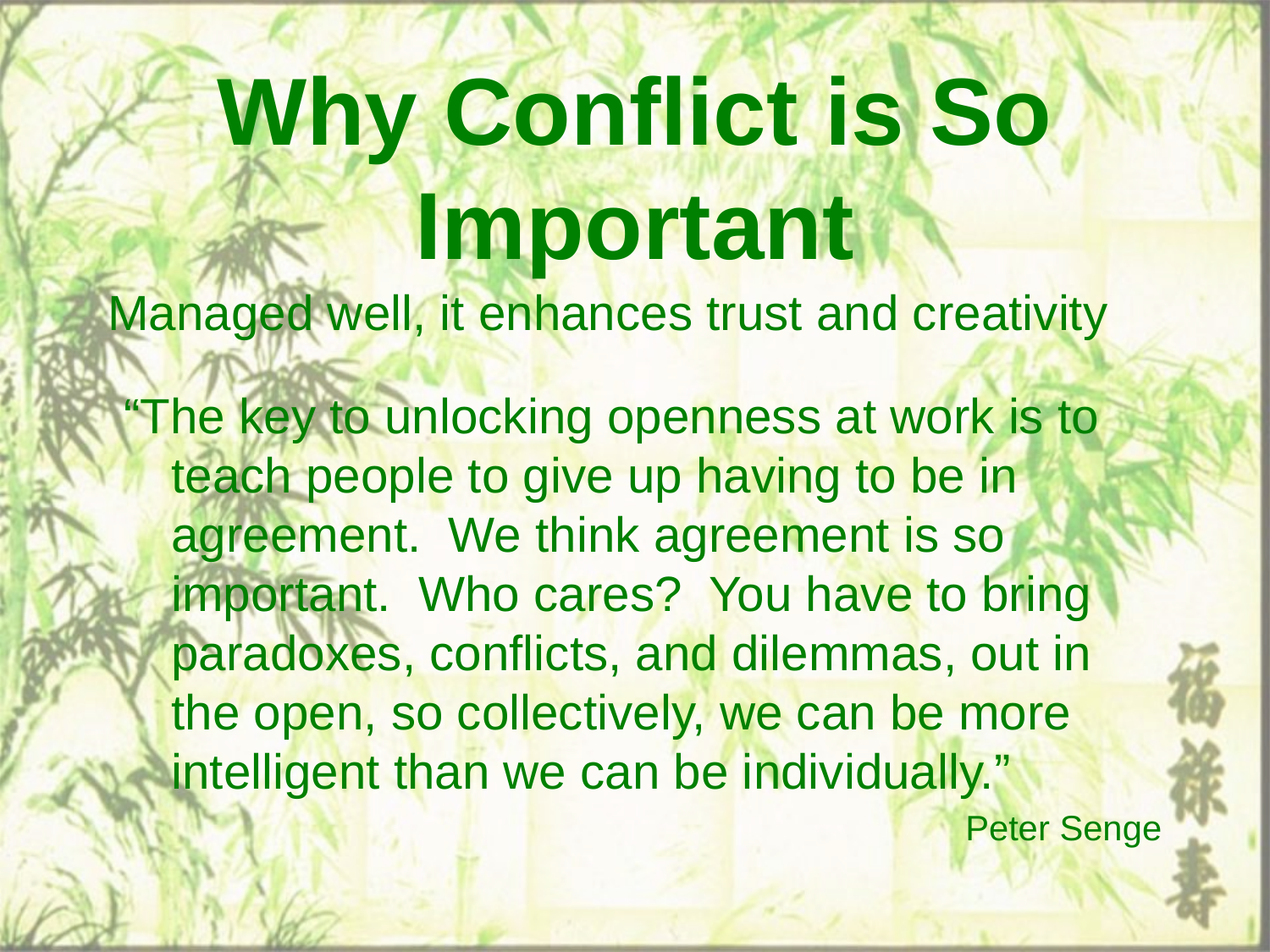

# Why Conflict is So Important
Managed well, it enhances trust and creativity
“The key to unlocking openness at work is to teach people to give up having to be in agreement.  We think agreement is so important.  Who cares?  You have to bring paradoxes, conflicts, and dilemmas, out in the open, so collectively, we can be more intelligent than we can be individually.”
Peter Senge